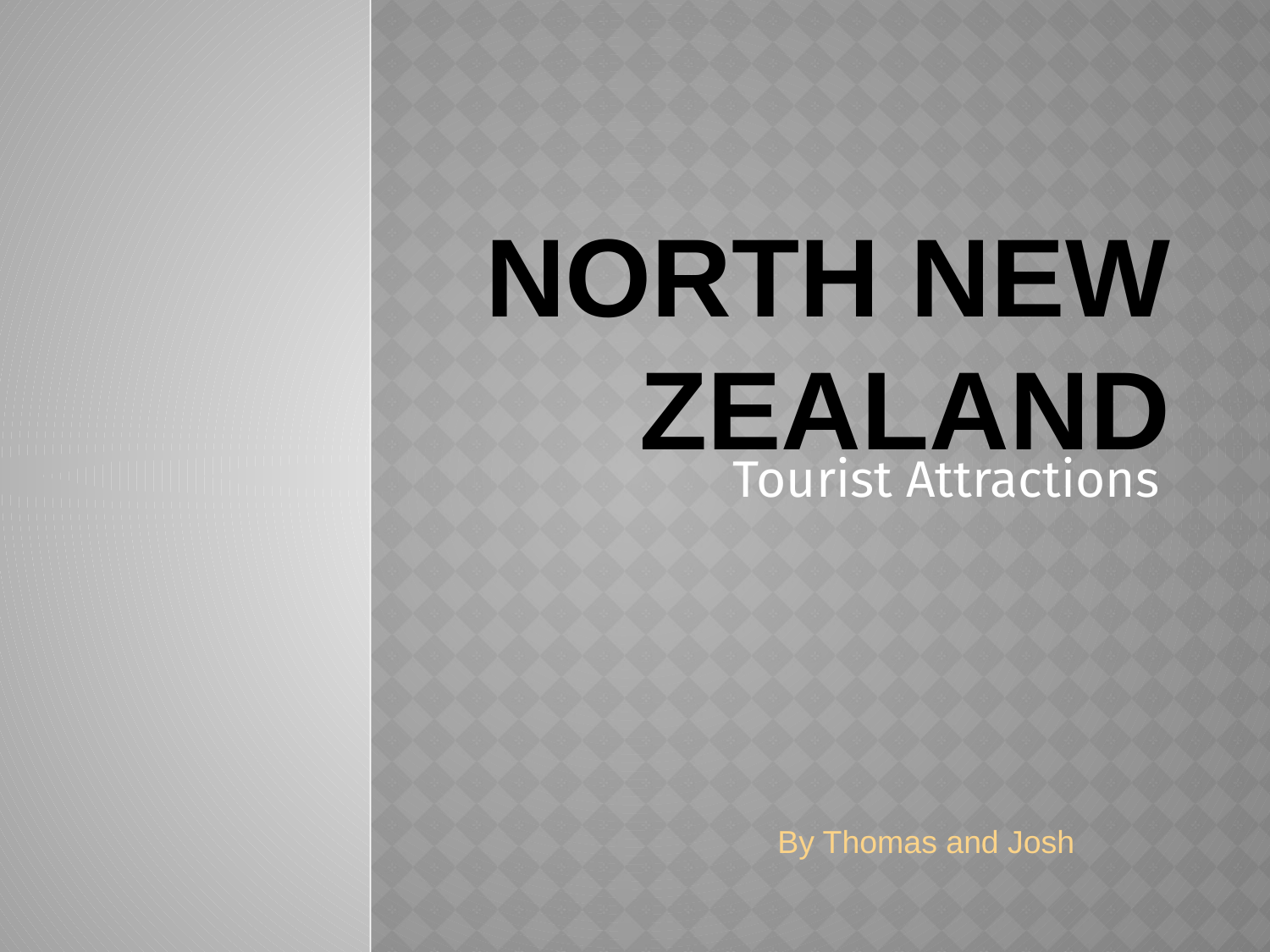

# North New Zealand
Tourist Attractions
By Thomas and Josh